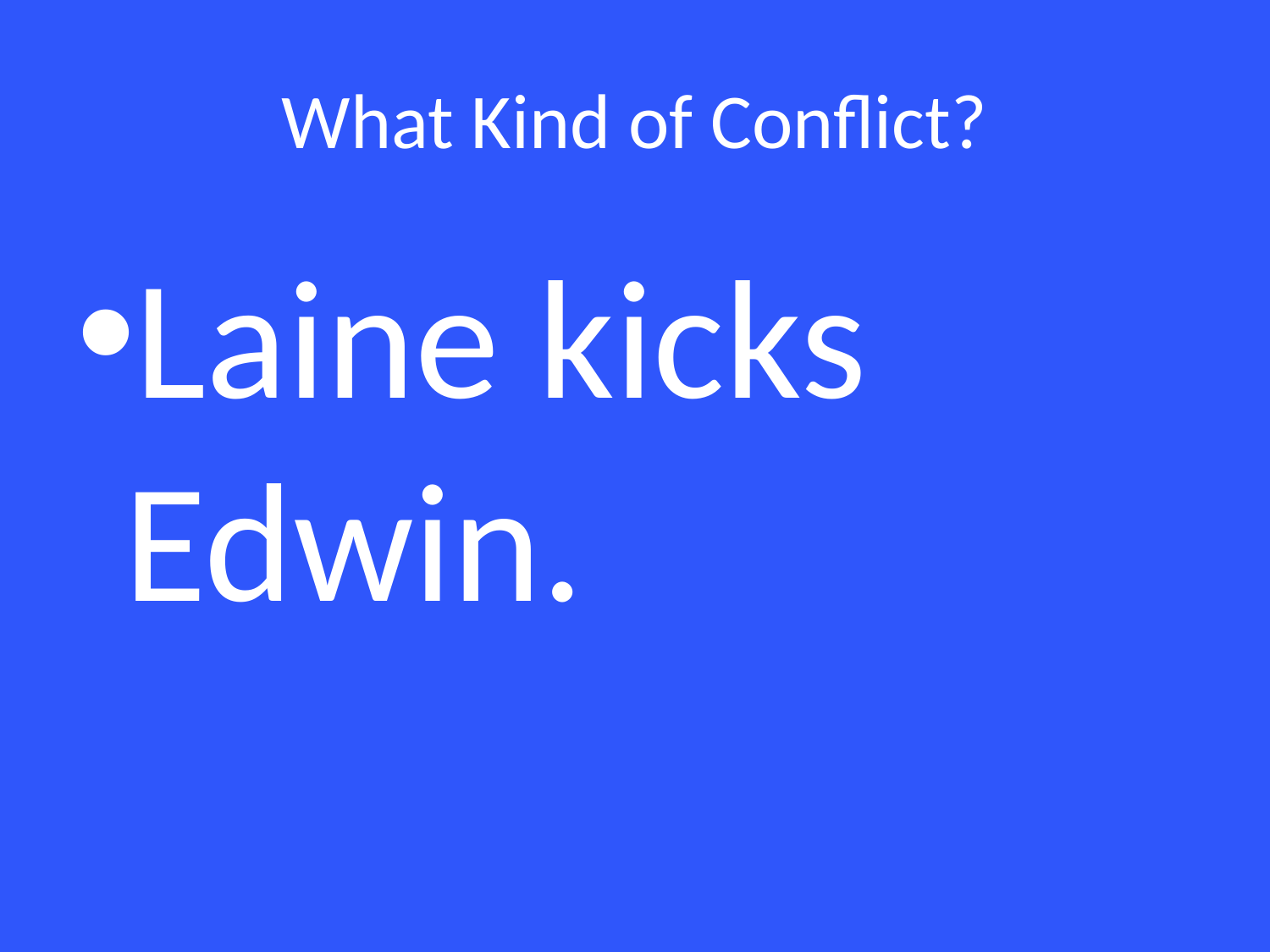

# What Kind of Conflict?
Laine kicks Edwin.